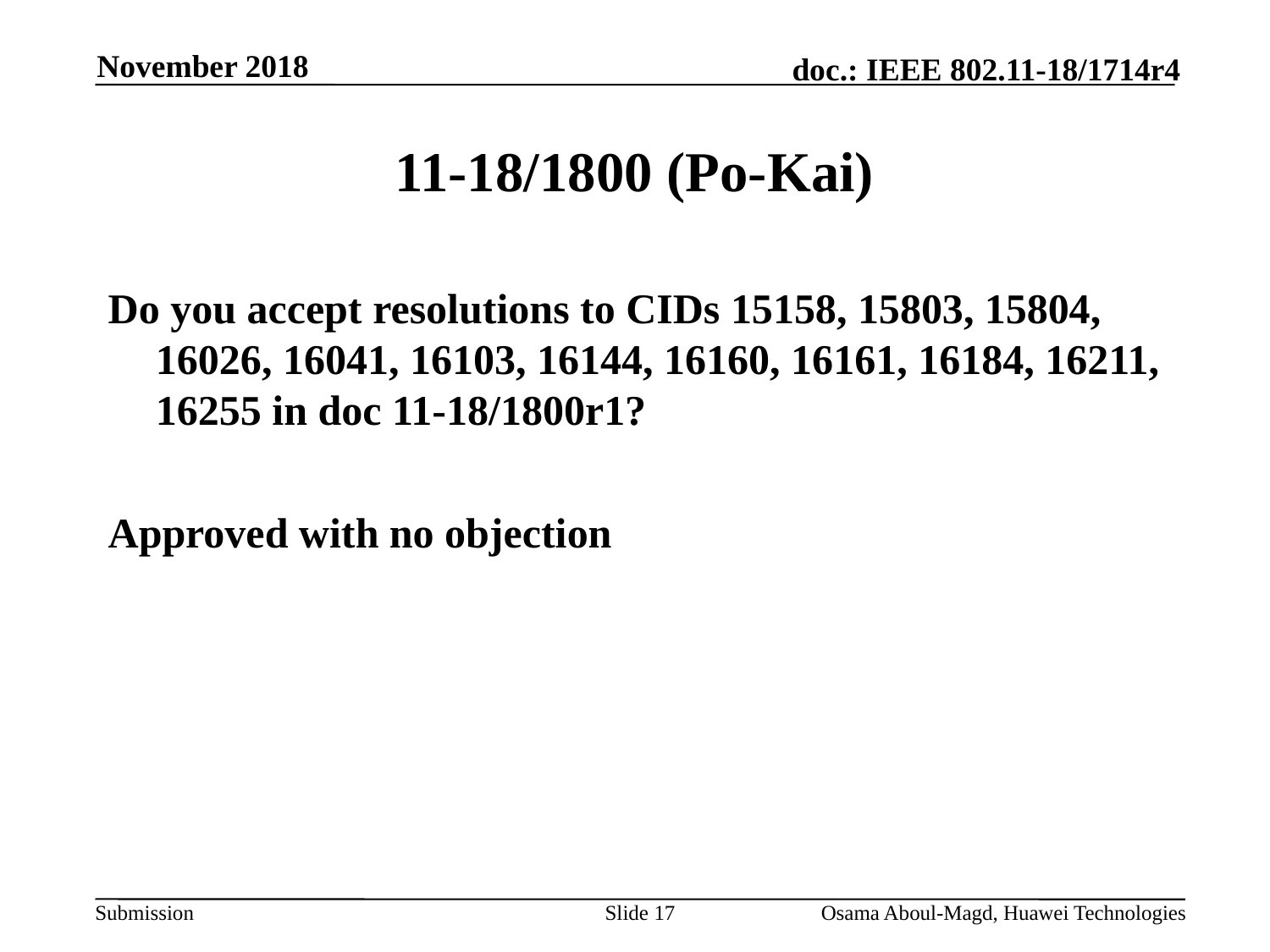

November 2018
# 11-18/1800 (Po-Kai)
Do you accept resolutions to CIDs 15158, 15803, 15804, 16026, 16041, 16103, 16144, 16160, 16161, 16184, 16211, 16255 in doc 11-18/1800r1?

Approved with no objection
Slide 17
Osama Aboul-Magd, Huawei Technologies